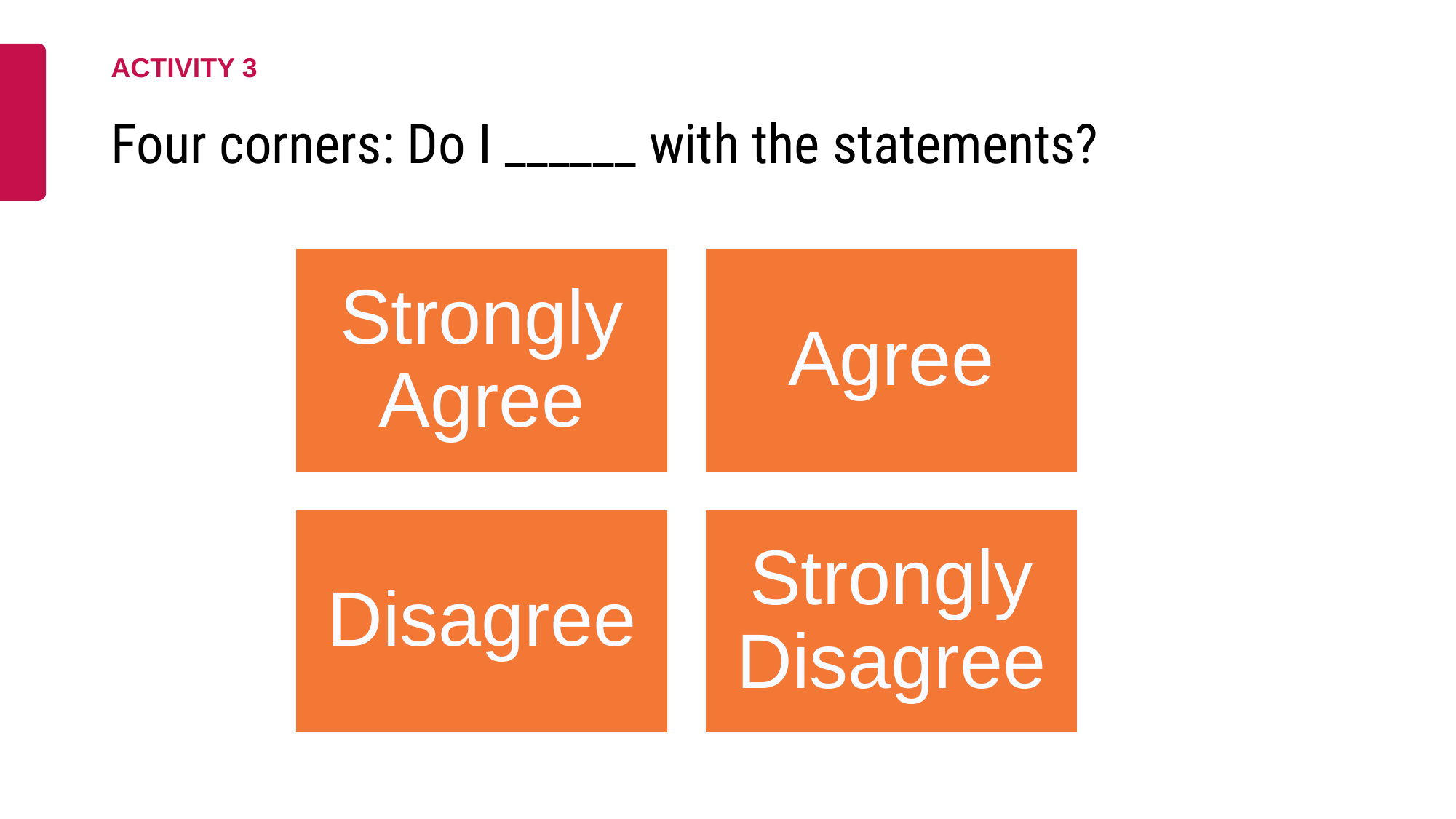

ACTIVITY 3
# Four corners: Do I ______ with the statements?

Strongly Agree

Agree

Disagree

Strongly Disagree